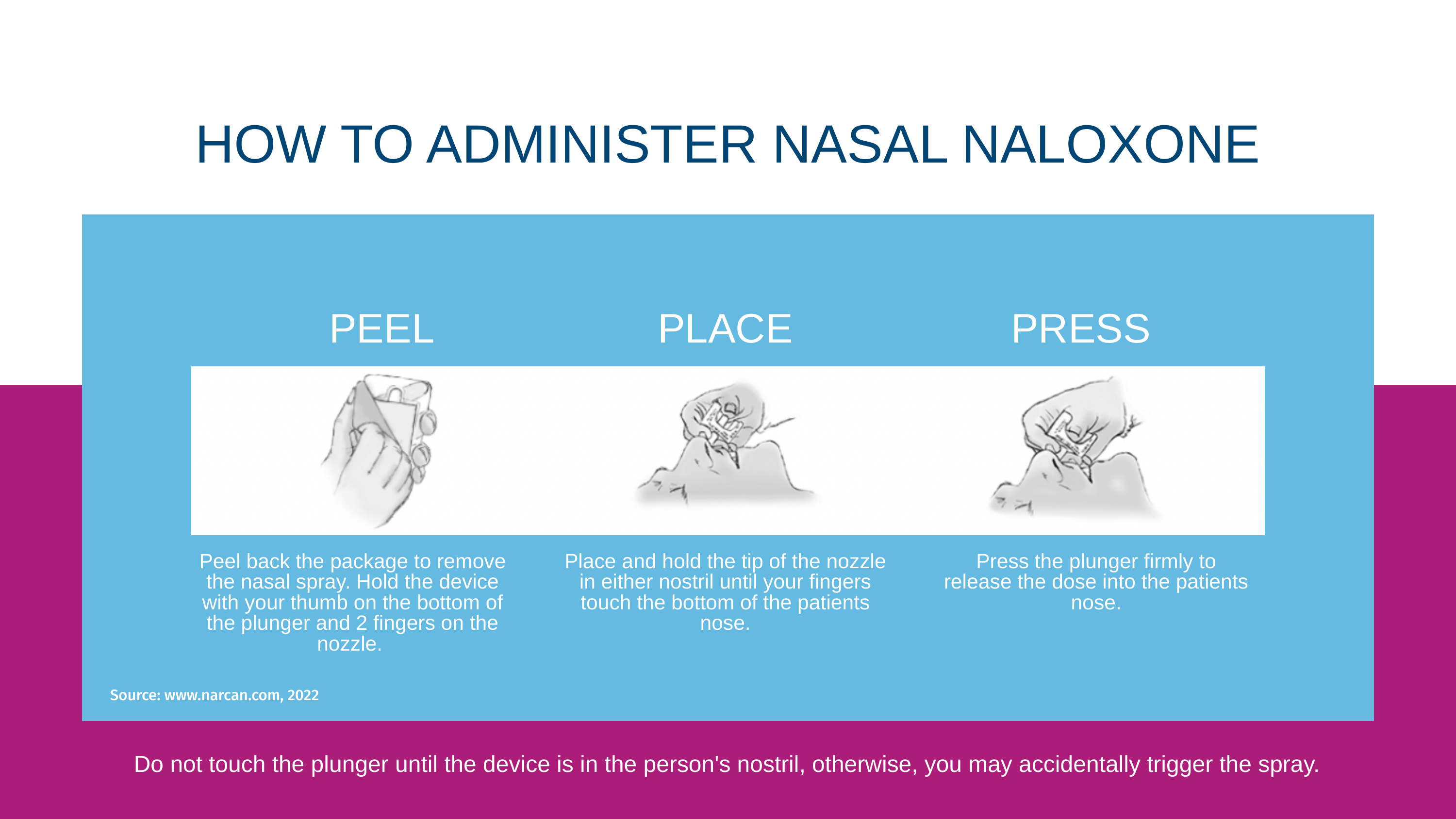

HOW TO ADMINISTER NASAL NALOXONE

PEEL
PLACE
PRESS

Peel back the package to remove the nasal spray. Hold the device with your thumb on the bottom of the plunger and 2 fingers on the nozzle.
Place and hold the tip of the nozzle in either nostril until your fingers touch the bottom of the patients nose.
Press the plunger firmly to release the dose into the patients nose.
Source: www.narcan.com, 2022
Do not touch the plunger until the device is in the person's nostril, otherwise, you may accidentally trigger the spray.